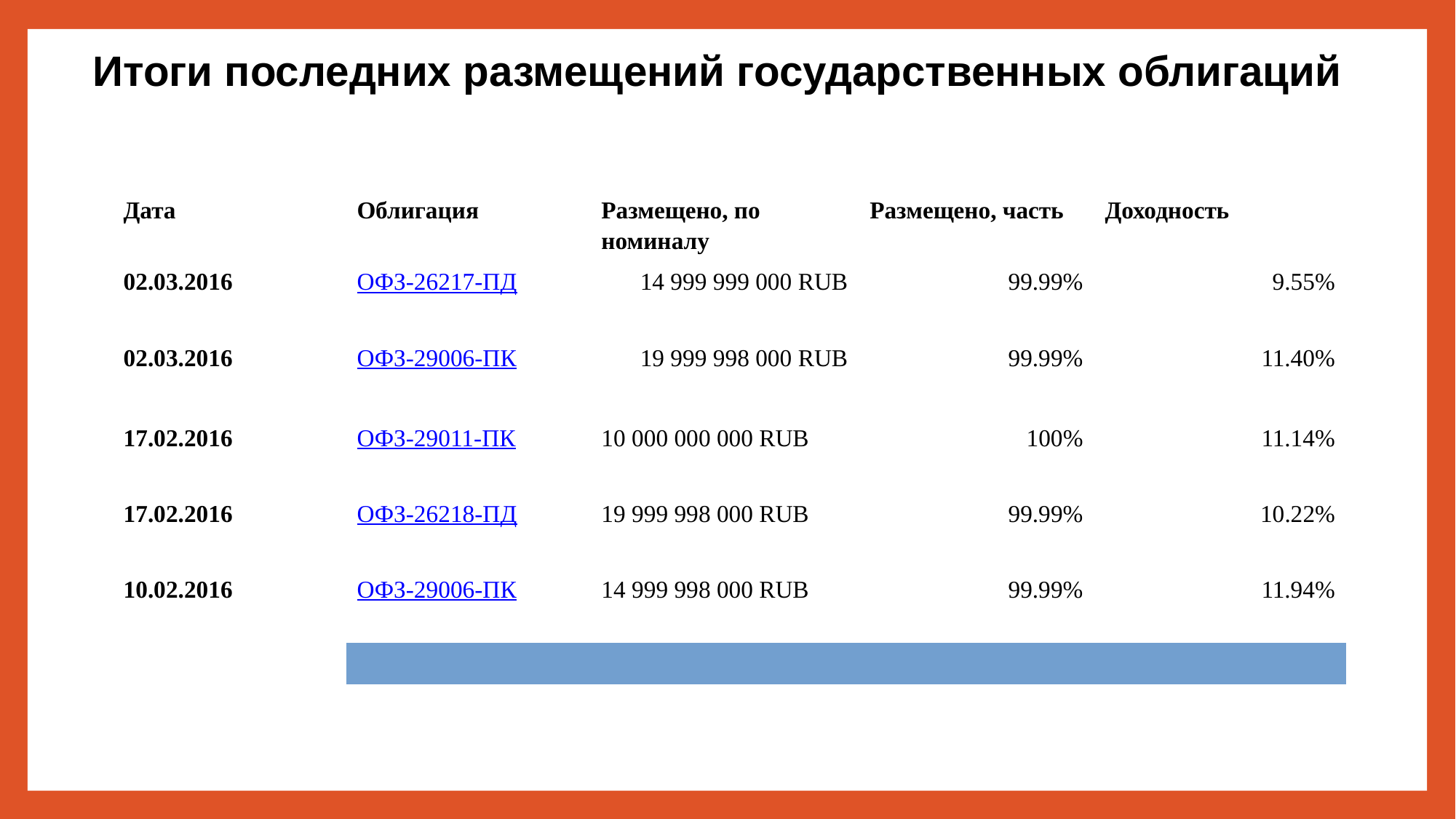

Итоги последних размещений государственных облигаций
| Дата | Облигация | Размещено, по номиналу | Размещено, часть | Доходность |
| --- | --- | --- | --- | --- |
| 02.03.2016 | ОФЗ-26217-ПД | 14 999 999 000 RUB | 99.99% | 9.55% |
| 02.03.2016 | ОФЗ-29006-ПК | 19 999 998 000 RUB | 99.99% | 11.40% |
| 17.02.2016 | ОФЗ-29011-ПК | 10 000 000 000 RUB | 100% | 11.14% |
| 17.02.2016 | ОФЗ-26218-ПД | 19 999 998 000 RUB | 99.99% | 10.22% |
| 10.02.2016 | ОФЗ-29006-ПК | 14 999 998 000 RUB | 99.99% | 11.94% |
|  |